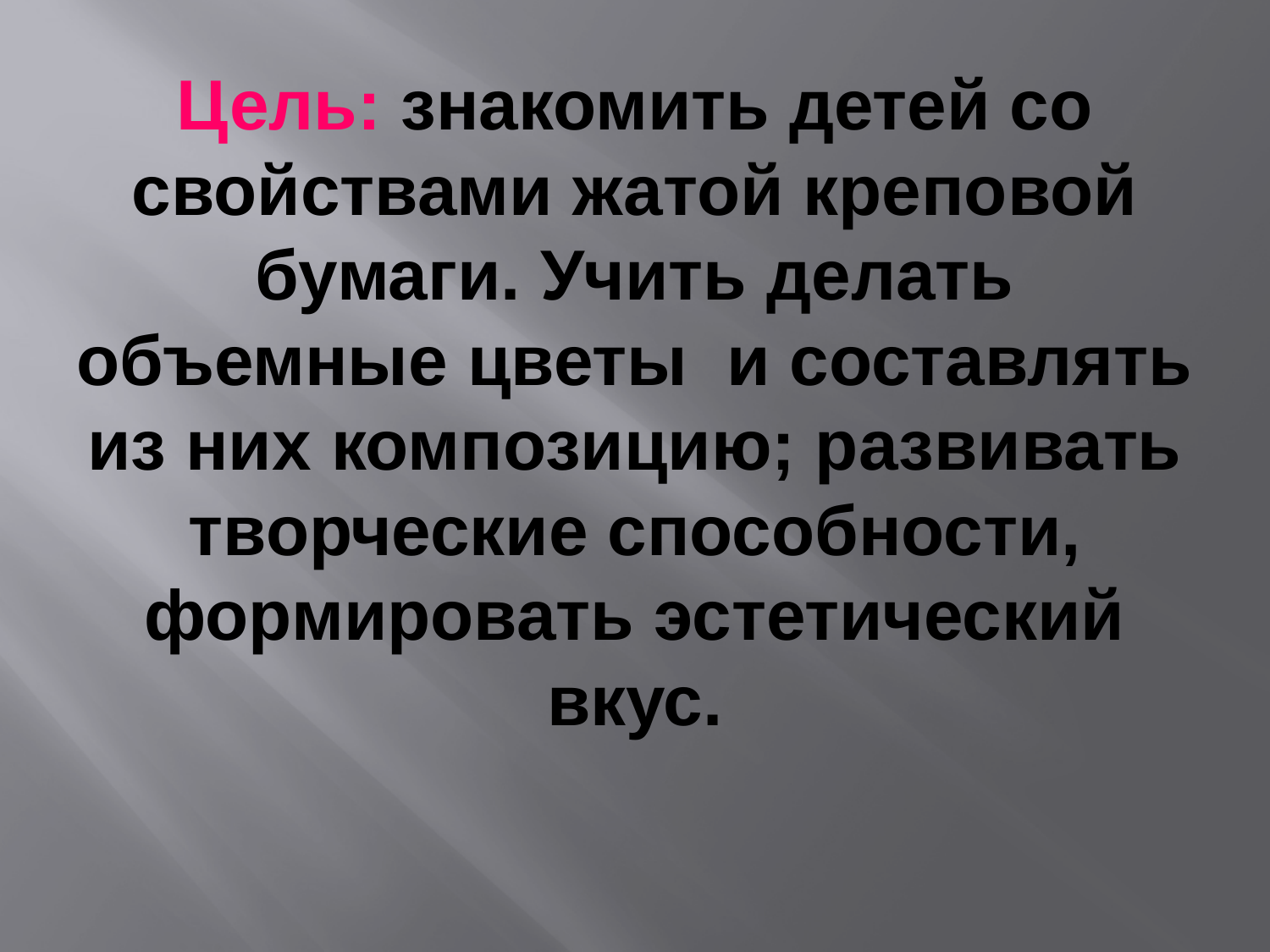

# Цель: знакомить детей со свойствами жатой креповой бумаги. Учить делать объемные цветы  и составлять из них композицию; развивать творческие способности, формировать эстетический вкус.